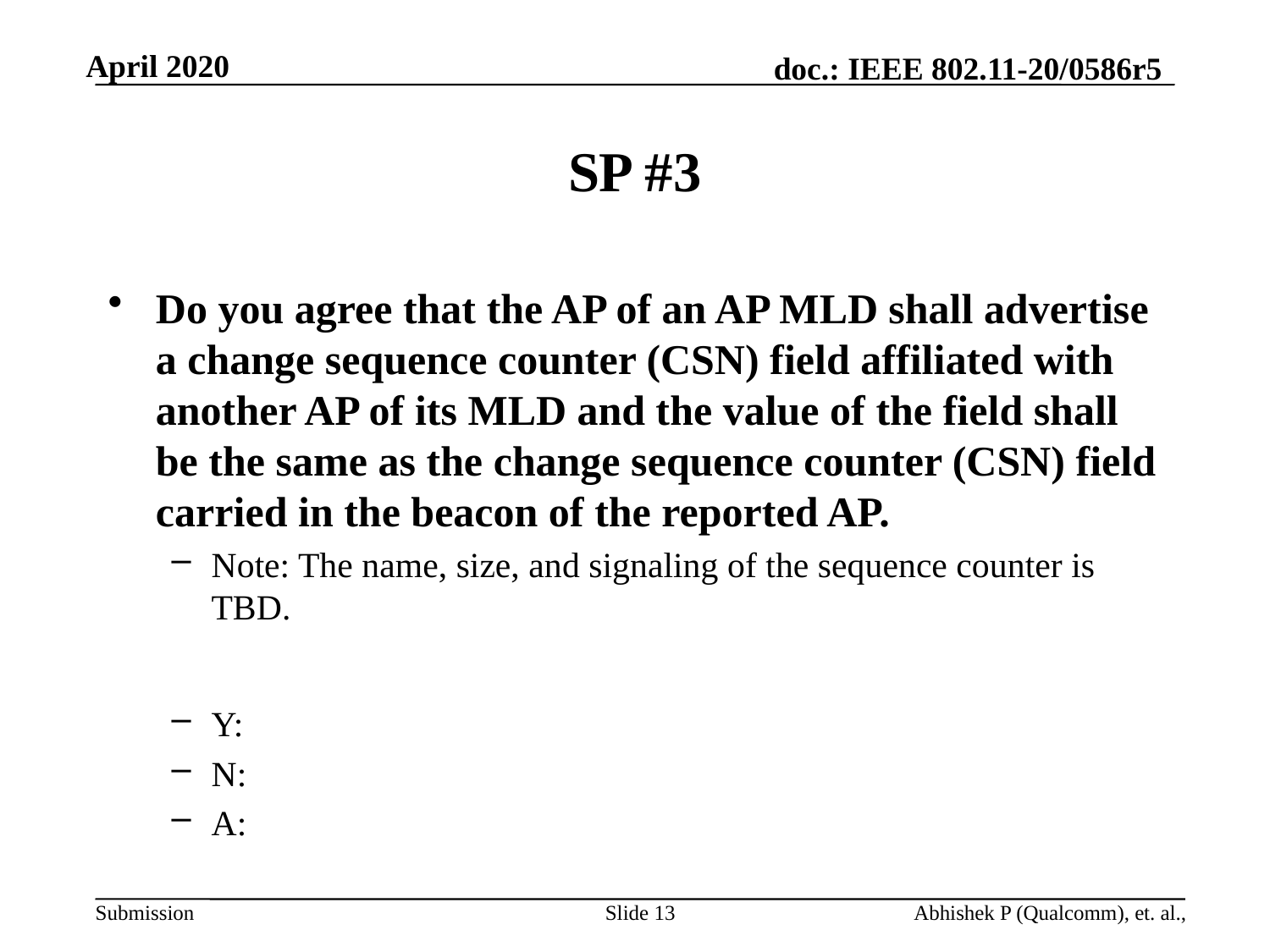

# SP #3
Do you agree that the AP of an AP MLD shall advertise a change sequence counter (CSN) field affiliated with another AP of its MLD and the value of the field shall be the same as the change sequence counter (CSN) field carried in the beacon of the reported AP.
Note: The name, size, and signaling of the sequence counter is TBD.

Y:
N:
A:
Slide 13
Abhishek P (Qualcomm), et. al.,